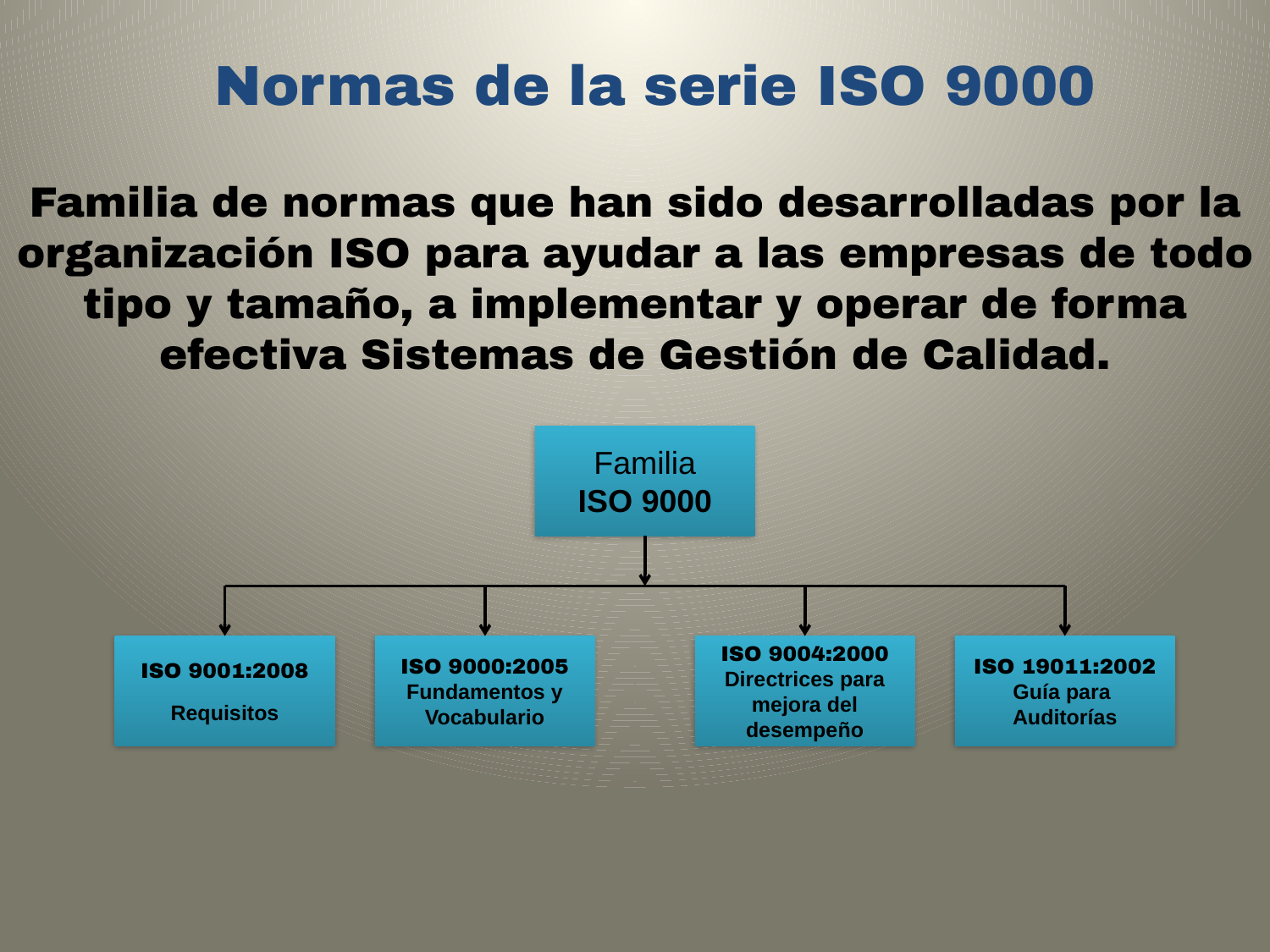

Normas de la serie ISO 9000
Familia de normas que han sido desarrolladas por la organización ISO para ayudar a las empresas de todo tipo y tamaño, a implementar y operar de forma efectiva Sistemas de Gestión de Calidad.
Familia
ISO 9000
ISO 9001:2008

Requisitos
ISO 9000:2005
Fundamentos y Vocabulario
ISO 9004:2000
Directrices para mejora del desempeño
ISO 19011:2002
Guía para  Auditorías